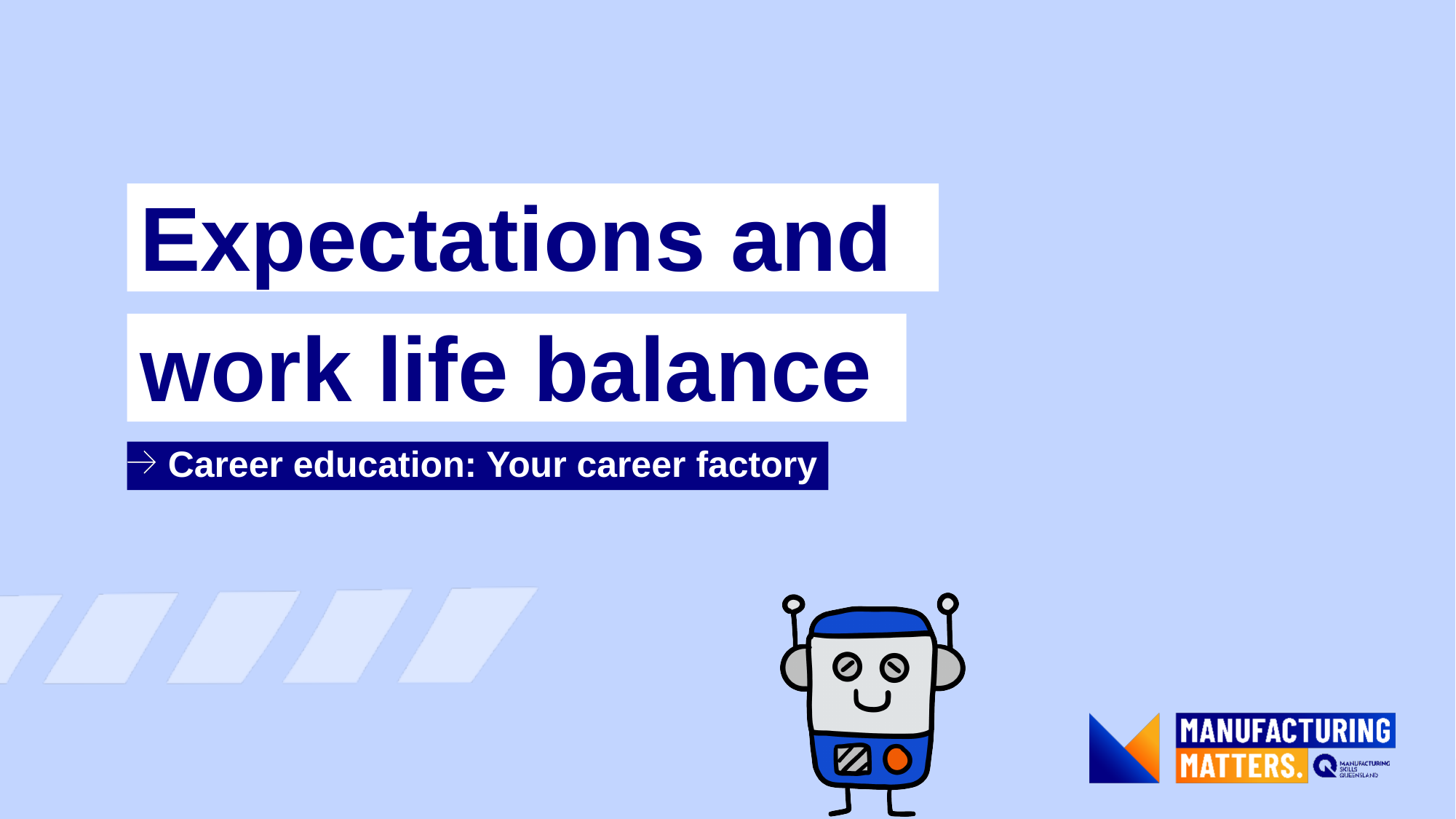

Expectations and
# work life balance
Career education: Your career factory